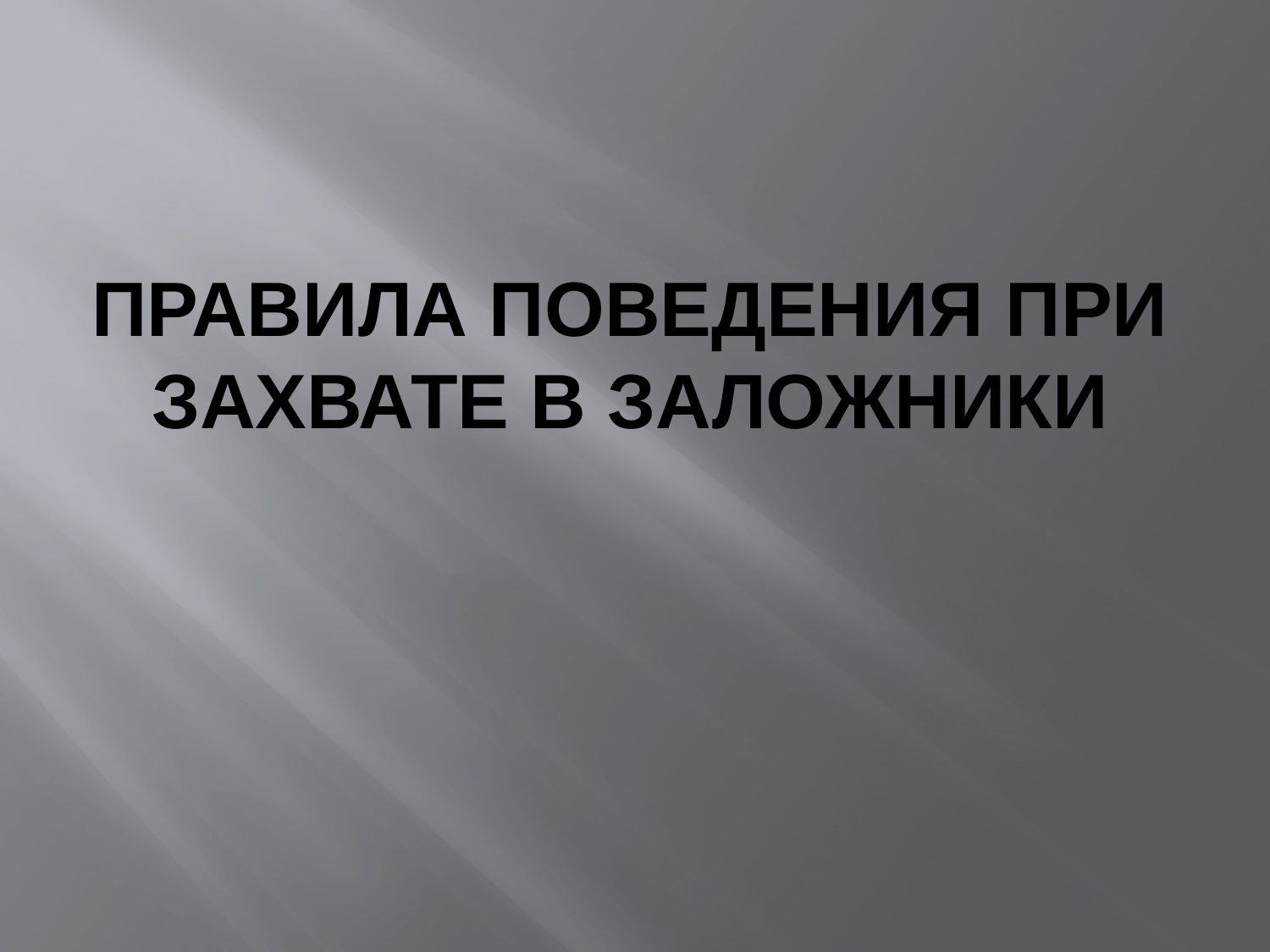

# Правила поведения при захвате в заложники